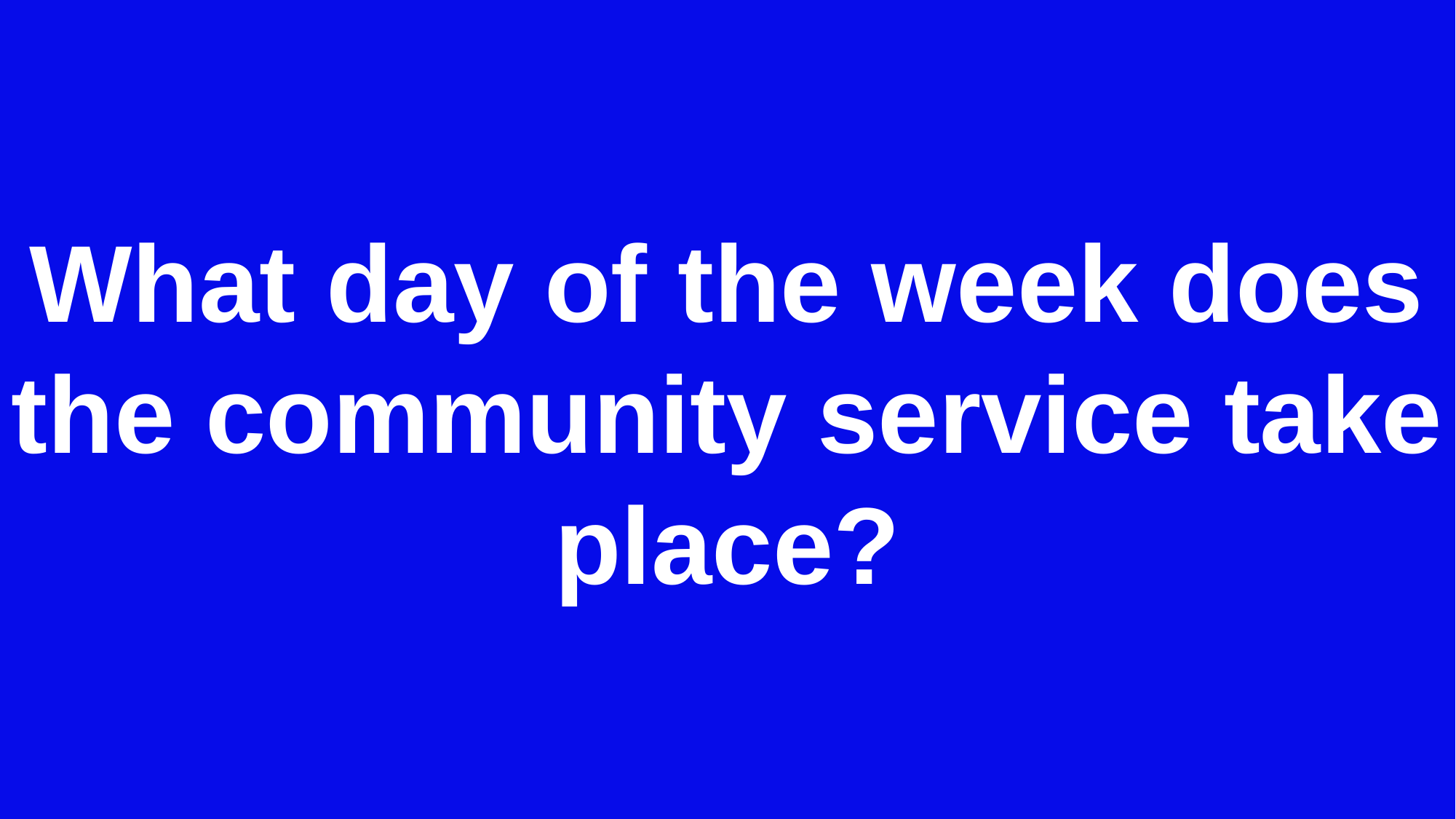

What day of the week does the community service take place?